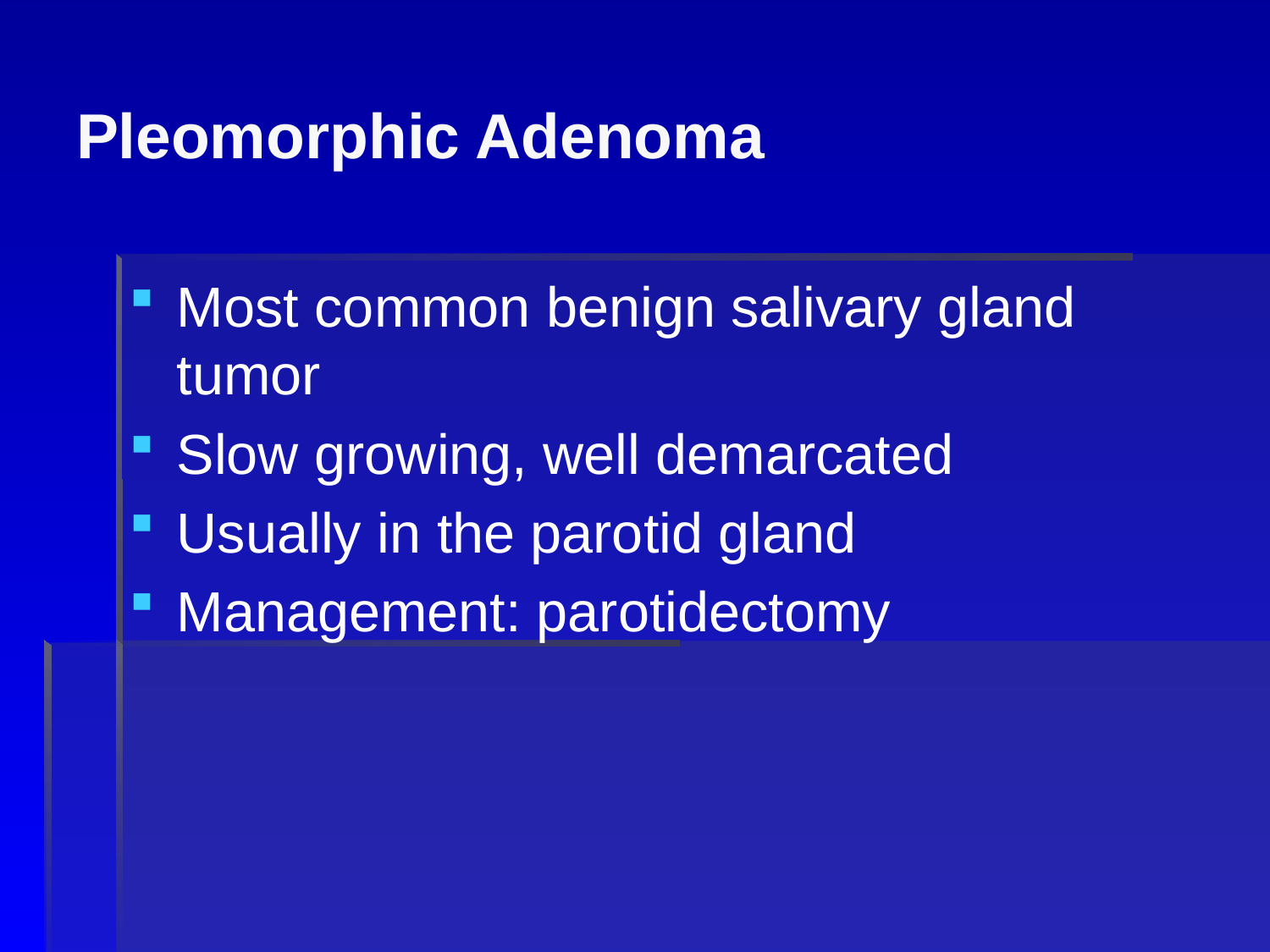

# Pleomorphic Adenoma
Most common benign salivary gland tumor
Slow growing, well demarcated
Usually in the parotid gland
Management: parotidectomy